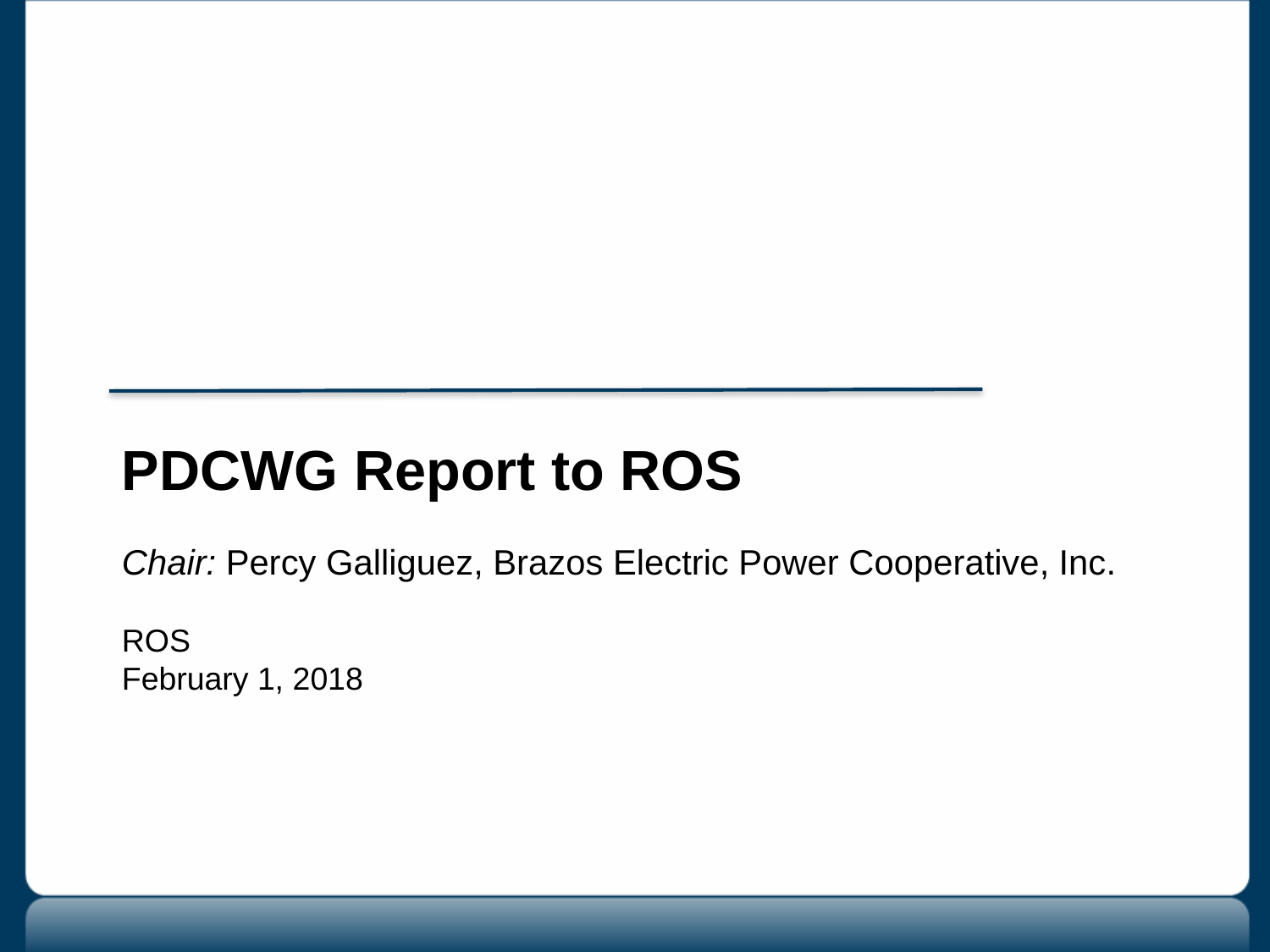

PDCWG Report to ROS

Chair: Percy Galliguez, Brazos Electric Power Cooperative, Inc.

ROS
February 1, 2018